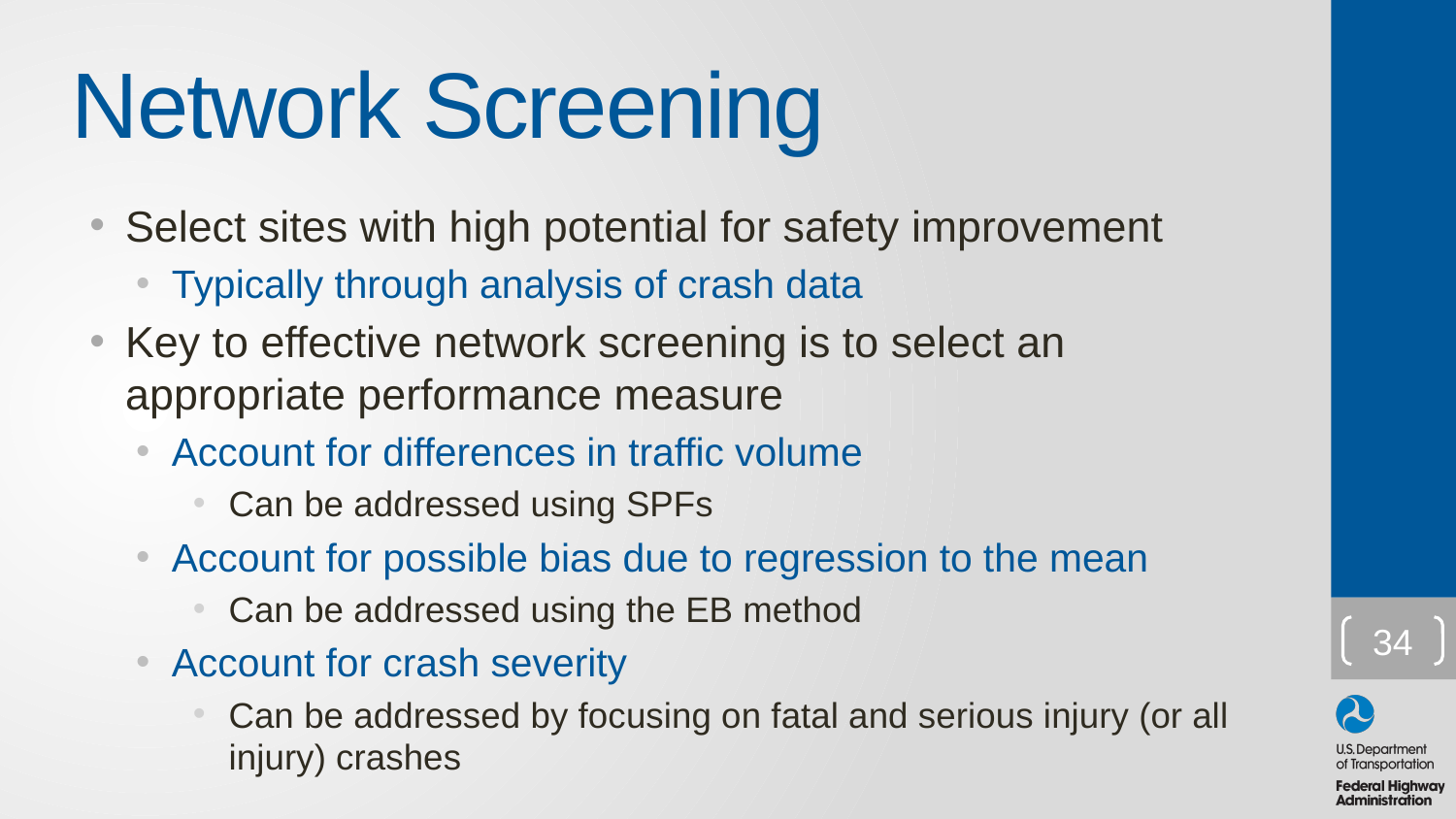

# Network Screening
Select sites with high potential for safety improvement
Typically through analysis of crash data
Key to effective network screening is to select an appropriate performance measure
Account for differences in traffic volume
Can be addressed using SPFs
Account for possible bias due to regression to the mean
Can be addressed using the EB method
Account for crash severity
Can be addressed by focusing on fatal and serious injury (or all injury) crashes
34